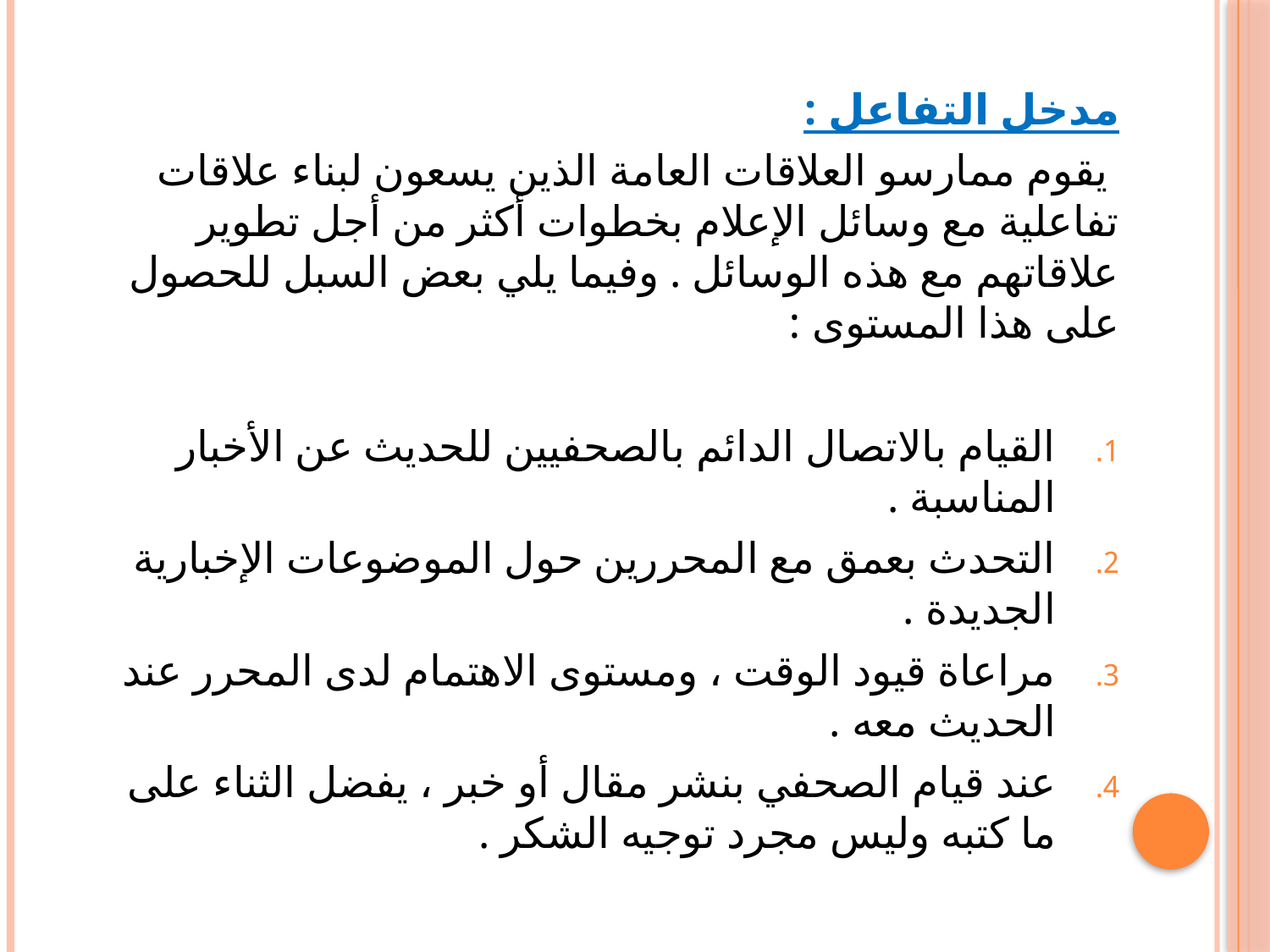

مدخل التفاعل :
 يقوم ممارسو العلاقات العامة الذين يسعون لبناء علاقات تفاعلية مع وسائل الإعلام بخطوات أكثر من أجل تطوير علاقاتهم مع هذه الوسائل . وفيما يلي بعض السبل للحصول على هذا المستوى :

القيام بالاتصال الدائم بالصحفيين للحديث عن الأخبار المناسبة .
التحدث بعمق مع المحررين حول الموضوعات الإخبارية الجديدة .
مراعاة قيود الوقت ، ومستوى الاهتمام لدى المحرر عند الحديث معه .
عند قيام الصحفي بنشر مقال أو خبر ، يفضل الثناء على ما كتبه وليس مجرد توجيه الشكر .